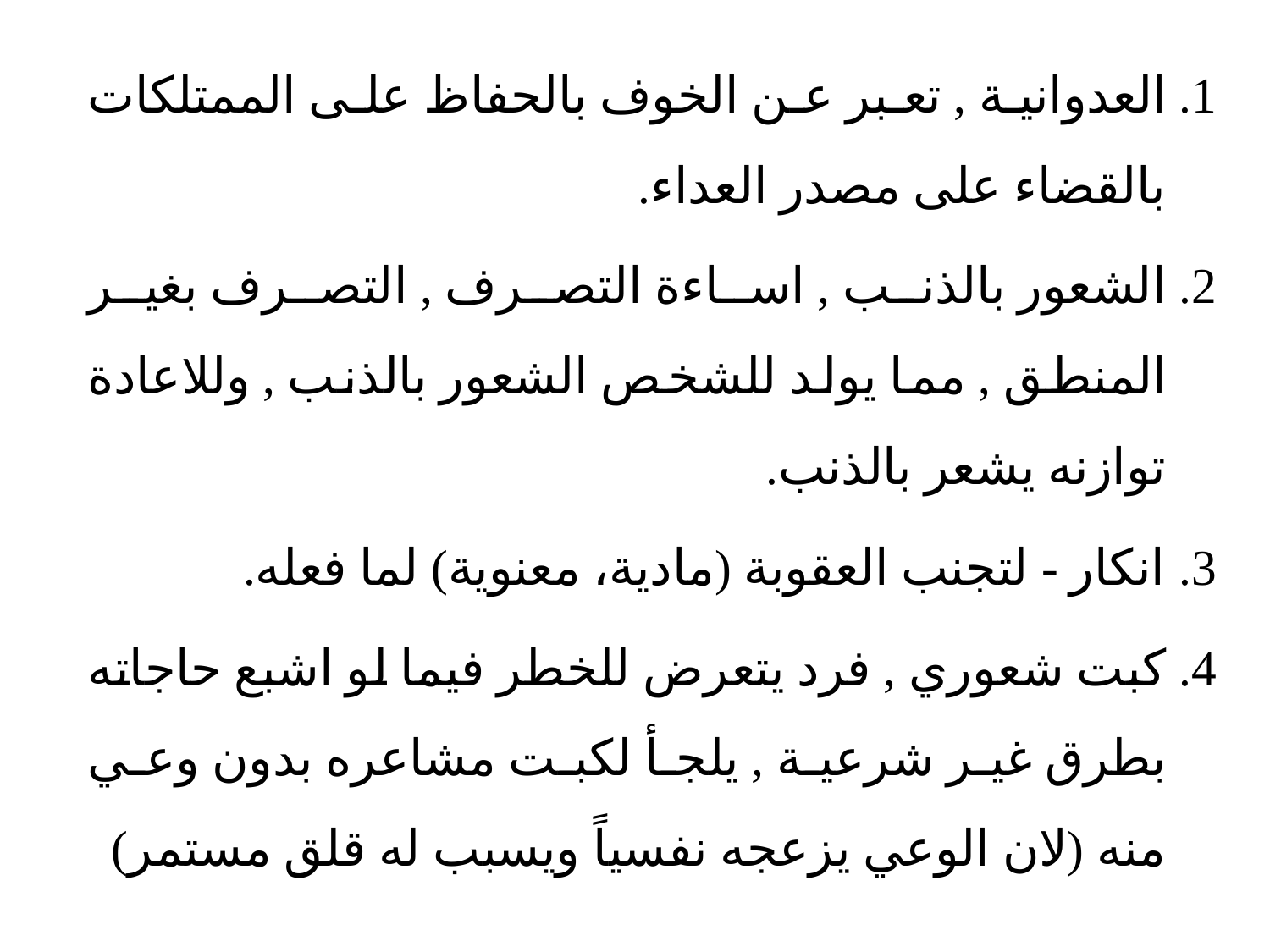

العدوانية , تعبر عن الخوف بالحفاظ على الممتلكات بالقضاء على مصدر العداء.
الشعور بالذنب , اساءة التصرف , التصرف بغير المنطق , مما يولد للشخص الشعور بالذنب , وللاعادة توازنه يشعر بالذنب.
انكار - لتجنب العقوبة (مادية، معنوية) لما فعله.
كبت شعوري , فرد يتعرض للخطر فيما لو اشبع حاجاته بطرق غير شرعية , يلجأ لكبت مشاعره بدون وعي منه (لان الوعي يزعجه نفسياً ويسبب له قلق مستمر)